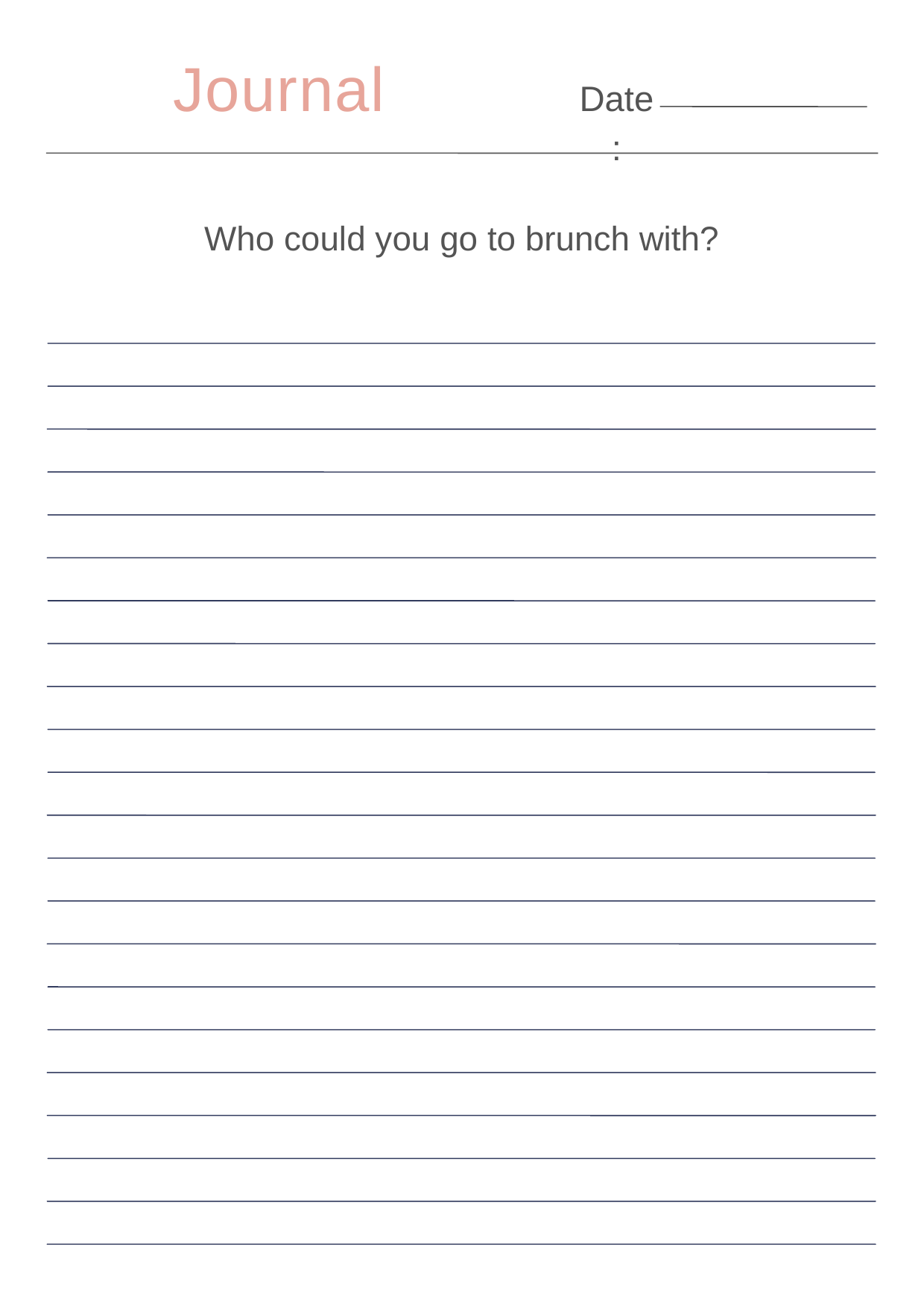

Journal
Date:

Who could you go to brunch with?